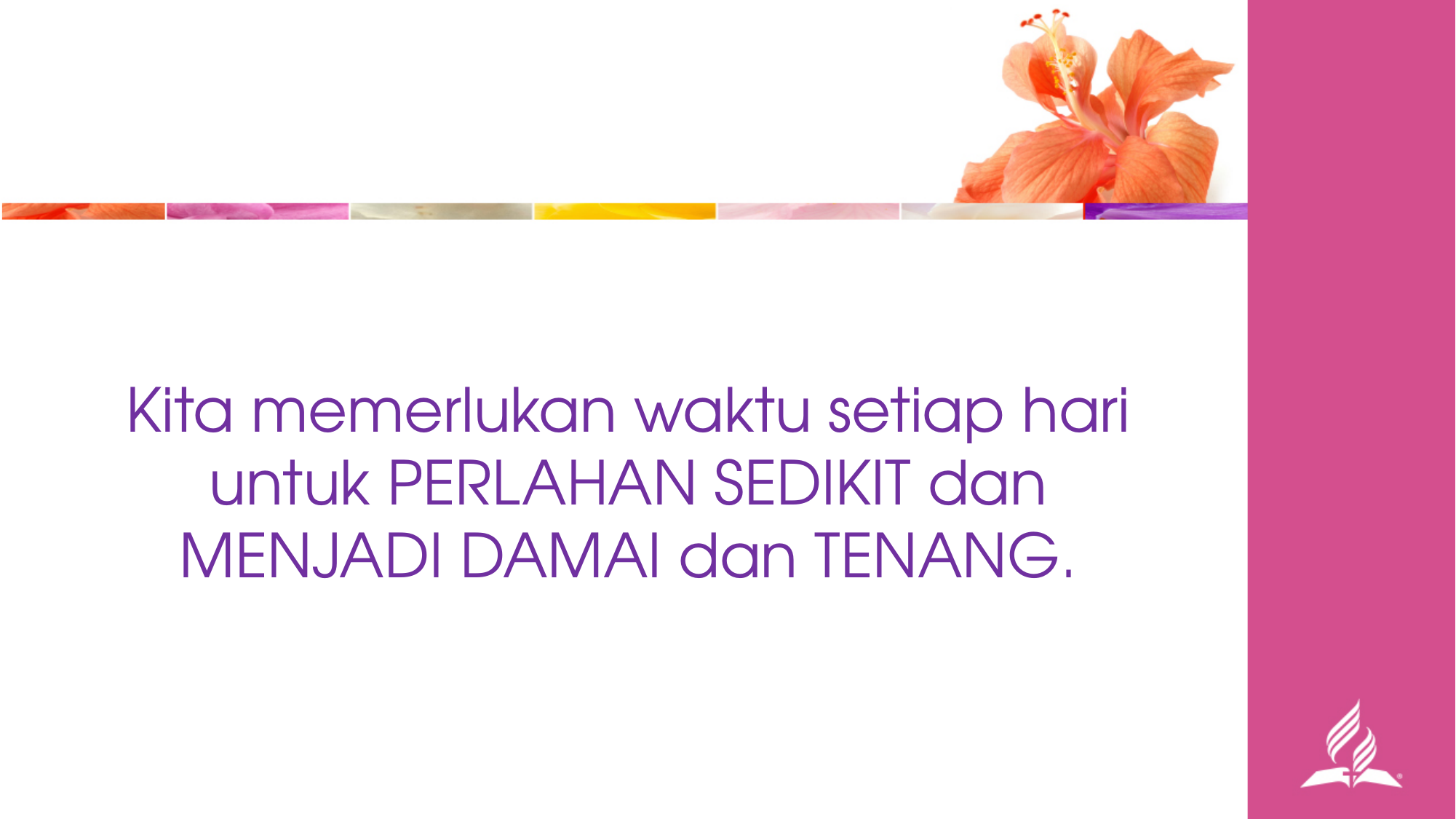

Kita memerlukan waktu setiap hari untuk PERLAHAN SEDIKIT dan MENJADI DAMAI dan TENANG.